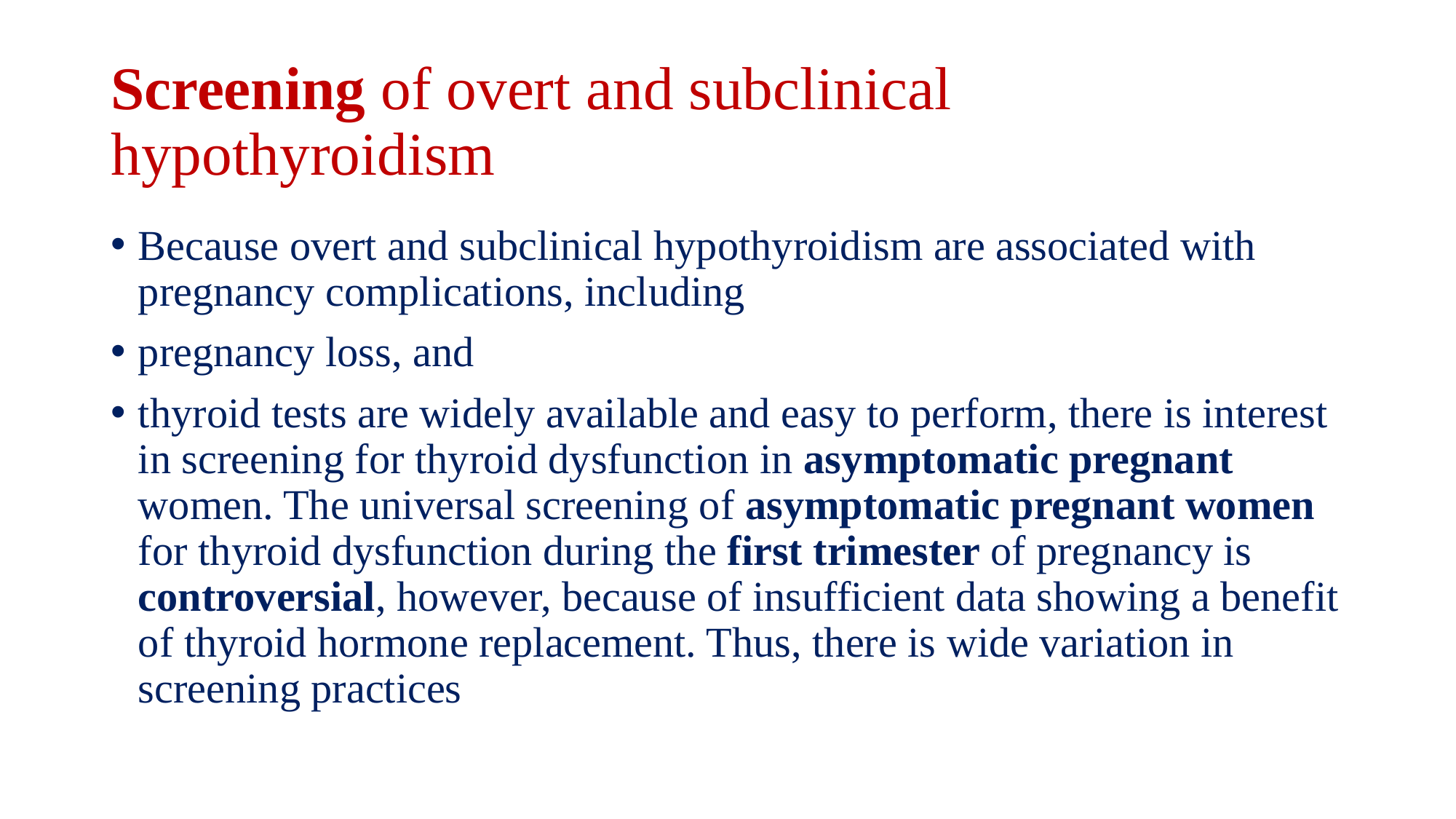

# Screening of overt and subclinical hypothyroidism
Because overt and subclinical hypothyroidism are associated with pregnancy complications, including
pregnancy loss, and
thyroid tests are widely available and easy to perform, there is interest in screening for thyroid dysfunction in asymptomatic pregnant women. The universal screening of asymptomatic pregnant women for thyroid dysfunction during the first trimester of pregnancy is controversial, however, because of insufficient data showing a benefit of thyroid hormone replacement. Thus, there is wide variation in screening practices